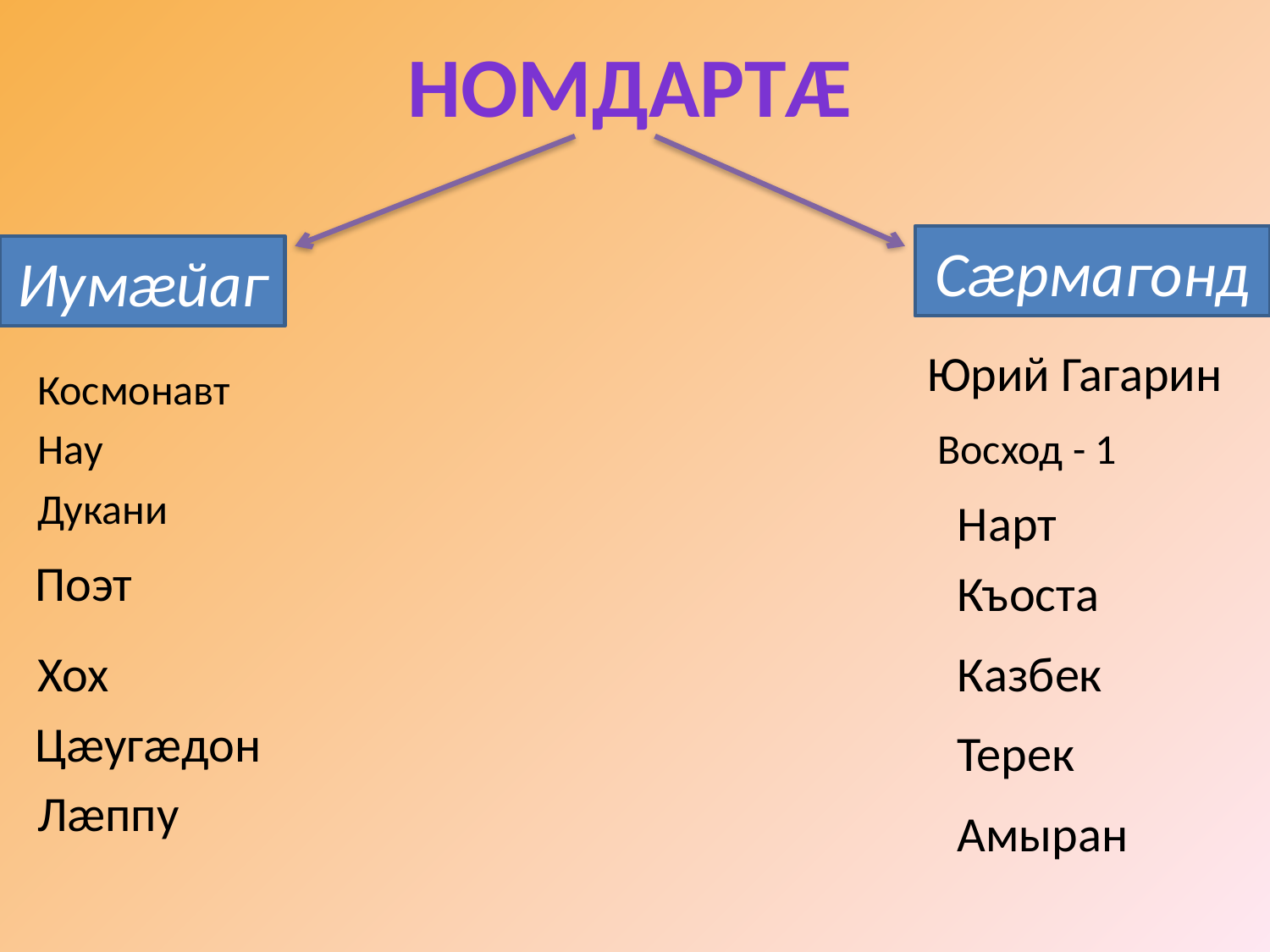

НОМДАРТÆ
Сæрмагонд
Иумæйаг
Юрий Гагарин
Космонавт
Нау
Восход - 1
Дукани
Нарт
  Поэт
Къоста
Хох
Казбек
  Цæугæдон
Терек
Лæппу
Амыран